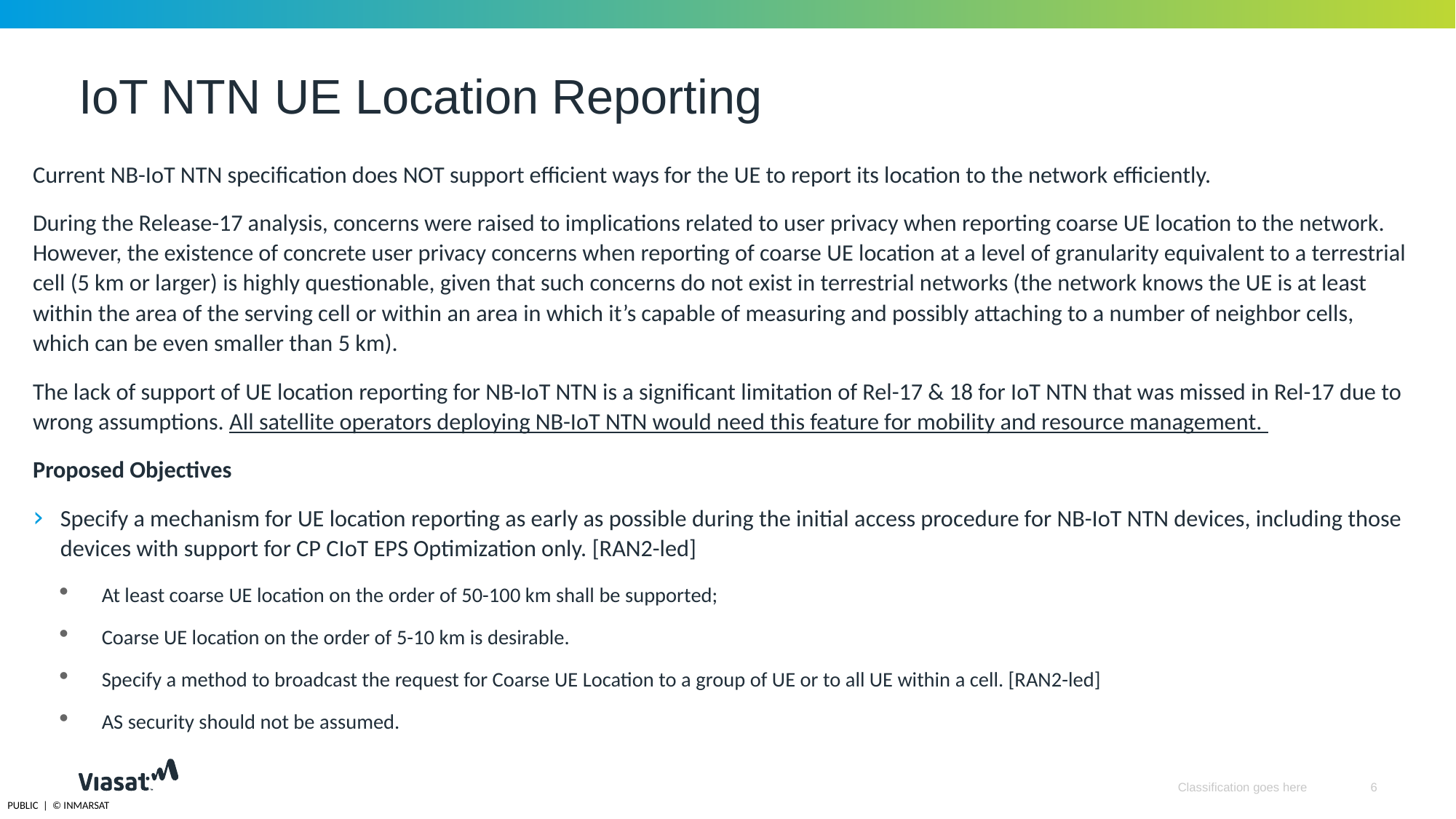

# IoT NTN UE Location Reporting
Current NB-IoT NTN specification does NOT support efficient ways for the UE to report its location to the network efficiently.
During the Release-17 analysis, concerns were raised to implications related to user privacy when reporting coarse UE location to the network. However, the existence of concrete user privacy concerns when reporting of coarse UE location at a level of granularity equivalent to a terrestrial cell (5 km or larger) is highly questionable, given that such concerns do not exist in terrestrial networks (the network knows the UE is at least within the area of the serving cell or within an area in which it’s capable of measuring and possibly attaching to a number of neighbor cells, which can be even smaller than 5 km).
The lack of support of UE location reporting for NB-IoT NTN is a significant limitation of Rel-17 & 18 for IoT NTN that was missed in Rel-17 due to wrong assumptions. All satellite operators deploying NB-IoT NTN would need this feature for mobility and resource management.
Proposed Objectives
Specify a mechanism for UE location reporting as early as possible during the initial access procedure for NB-IoT NTN devices, including those devices with support for CP CIoT EPS Optimization only. [RAN2-led]
At least coarse UE location on the order of 50-100 km shall be supported;
Coarse UE location on the order of 5-10 km is desirable.
Specify a method to broadcast the request for Coarse UE Location to a group of UE or to all UE within a cell. [RAN2-led]
AS security should not be assumed.

Classification goes here
6